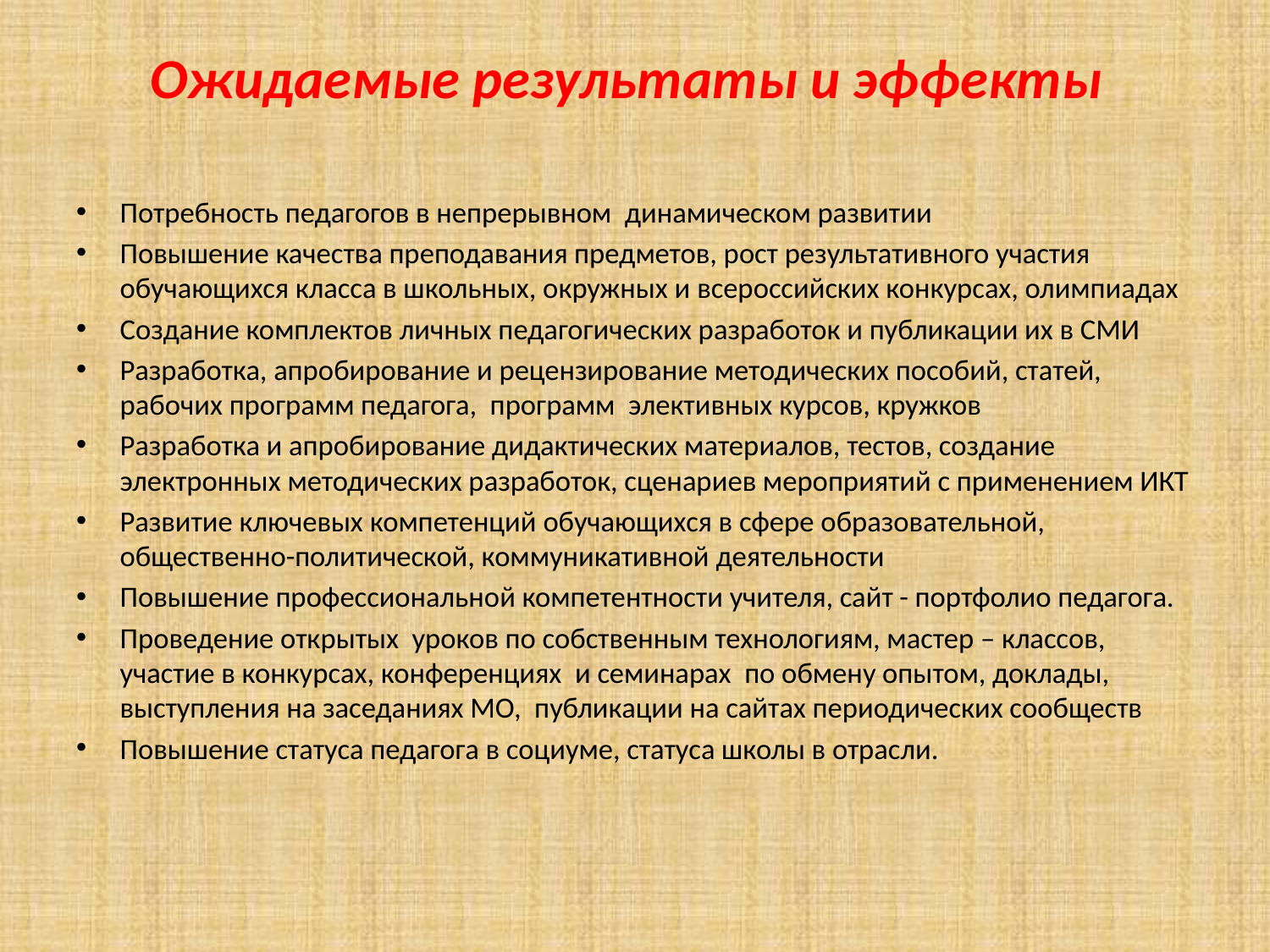

# Ожидаемые результаты и эффекты

Потребность педагогов в непрерывном  динамическом развитии
Повышение качества преподавания предметов, рост результативного участия обучающихся класса в школьных, окружных и всероссийских конкурсах, олимпиадах
Создание комплектов личных педагогических разработок и публикации их в СМИ
Разработка, апробирование и рецензирование методических пособий, статей, рабочих программ педагога,  программ  элективных курсов, кружков
Разработка и апробирование дидактических материалов, тестов, создание электронных методических разработок, сценариев мероприятий с применением ИКТ
Развитие ключевых компетенций обучающихся в сфере образовательной, общественно-политической, коммуникативной деятельности
Повышение профессиональной компетентности учителя, сайт - портфолио педагога.
Проведение открытых  уроков по собственным технологиям, мастер – классов, участие в конкурсах, конференциях  и семинарах  по обмену опытом, доклады, выступления на заседаниях МО,  публикации на сайтах периодических сообществ
Повышение статуса педагога в социуме, статуса школы в отрасли.